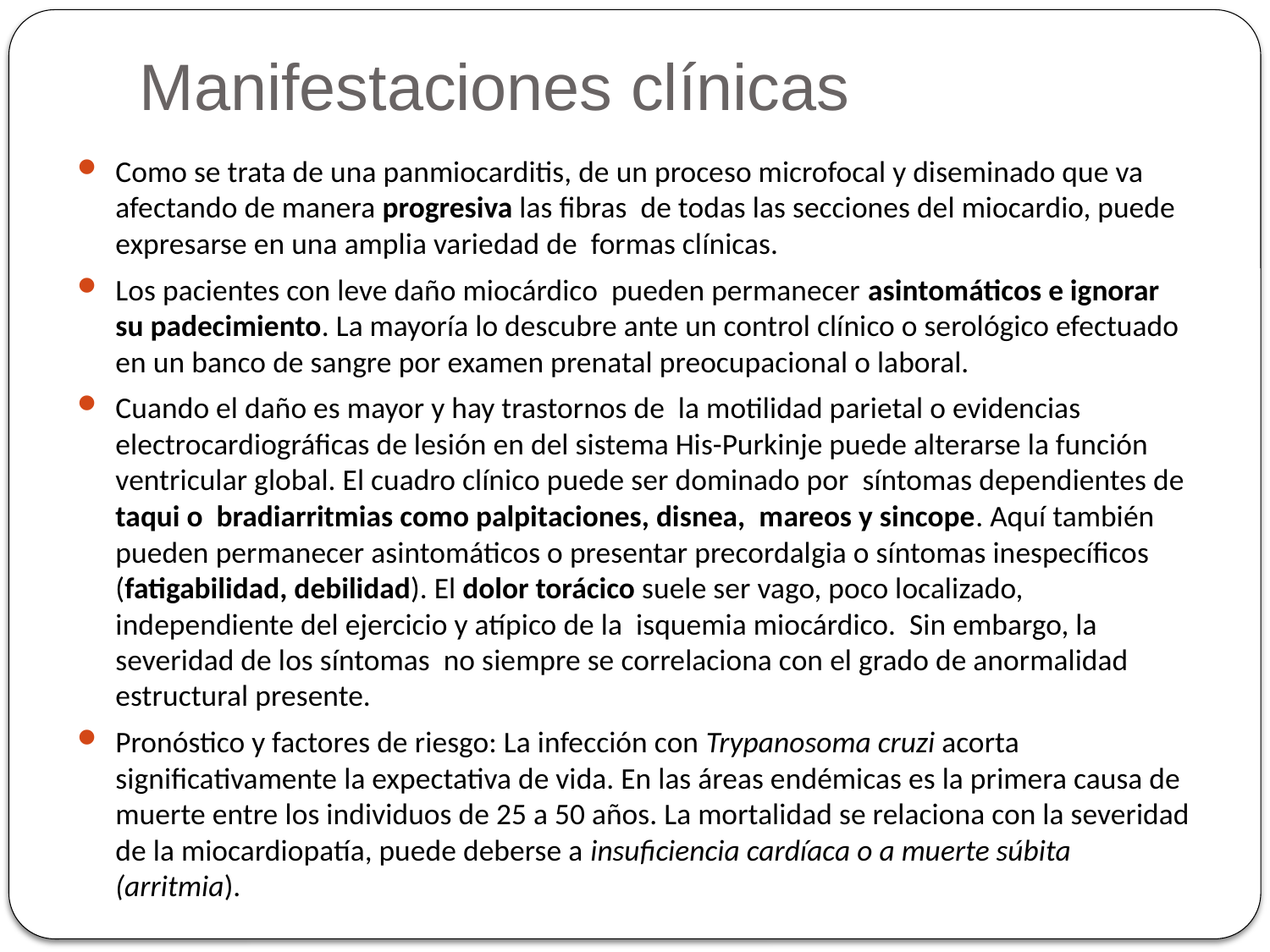

# Manifestaciones clínicas
Como se trata de una panmiocarditis, de un proceso microfocal y diseminado que va  afectando de manera progresiva las fibras  de todas las secciones del miocardio, puede expresarse en una amplia variedad de  formas clínicas.
Los pacientes con leve daño miocárdico  pueden permanecer asintomáticos e ignorar su padecimiento. La mayoría lo descubre ante un control clínico o serológico efectuado en un banco de sangre por examen prenatal preocupacional o laboral.
Cuando el daño es mayor y hay trastornos de  la motilidad parietal o evidencias electrocardiográficas de lesión en del sistema His-Purkinje puede alterarse la función  ventricular global. El cuadro clínico puede ser dominado por  síntomas dependientes de taqui o  bradiarritmias como palpitaciones, disnea,  mareos y sincope. Aquí también pueden permanecer asintomáticos o presentar precordalgia o síntomas inespecíficos  (fatigabilidad, debilidad). El dolor torácico suele ser vago, poco localizado,  independiente del ejercicio y atípico de la  isquemia miocárdico.  Sin embargo, la severidad de los síntomas  no siempre se correlaciona con el grado de anormalidad estructural presente.
Pronóstico y factores de riesgo: La infección con Trypanosoma cruzi acorta  significativamente la expectativa de vida. En las áreas endémicas es la primera causa de  muerte entre los individuos de 25 a 50 años. La mortalidad se relaciona con la severidad de la miocardiopatía, puede deberse a insuficiencia cardíaca o a muerte súbita (arritmia).